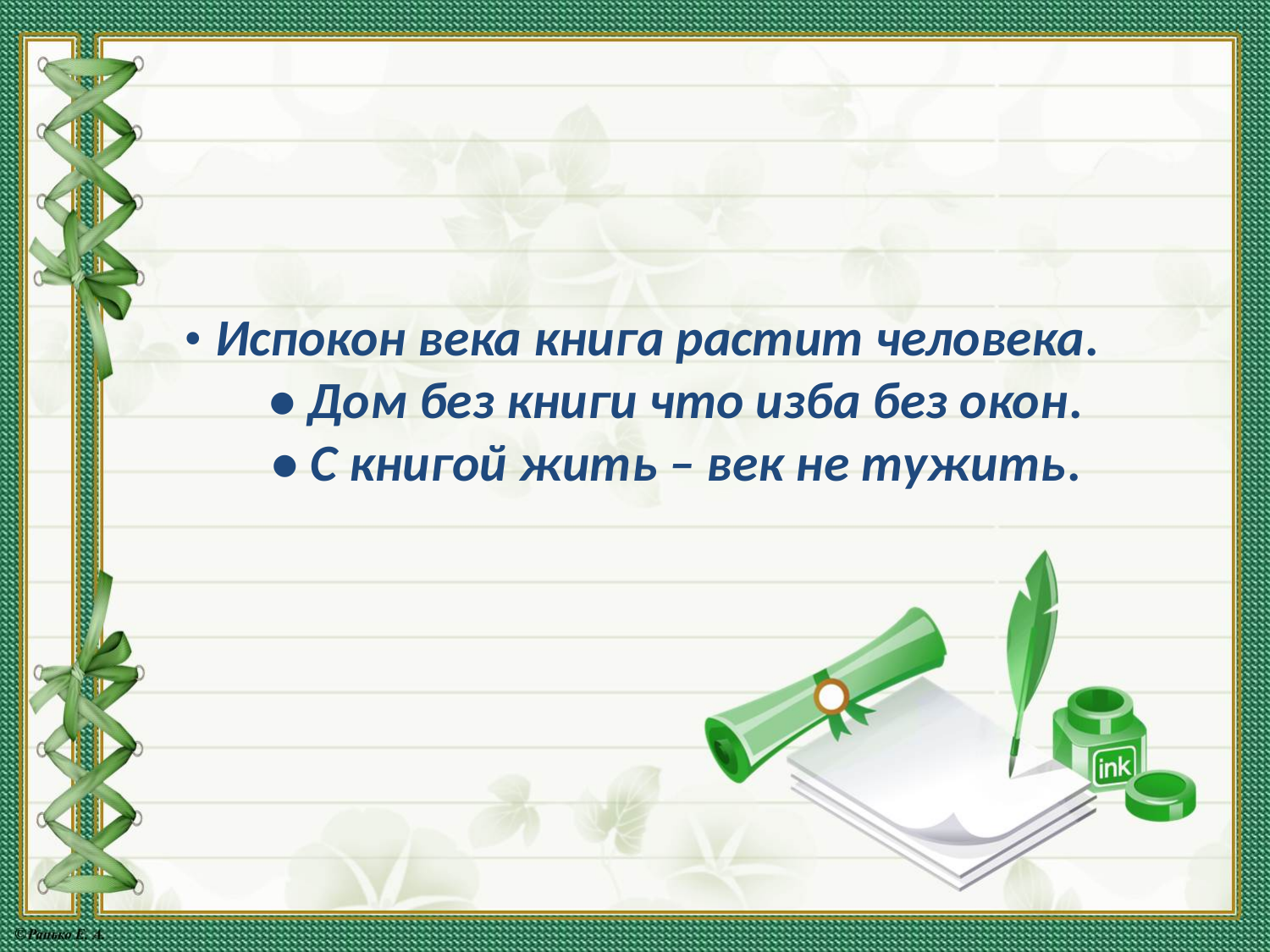

# • Испокон века книга растит человека. • Дом без книги что изба без окон. • С книгой жить – век не тужить.